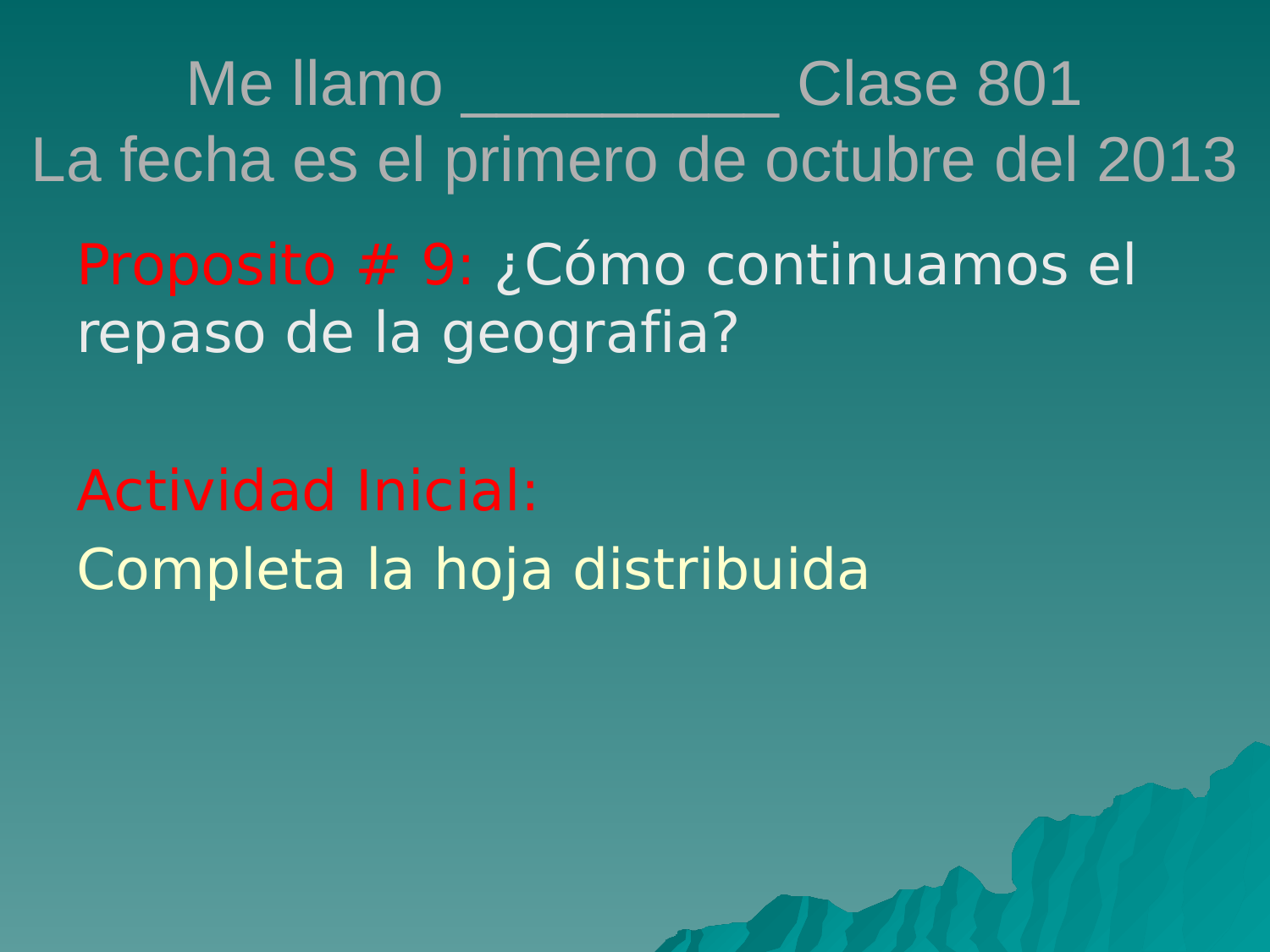

# Me llamo _________ Clase 801 La fecha es el primero de octubre del 2013
Proposito # 9: ¿Cómo continuamos el repaso de la geografia?

Actividad Inicial:
Completa la hoja distribuida